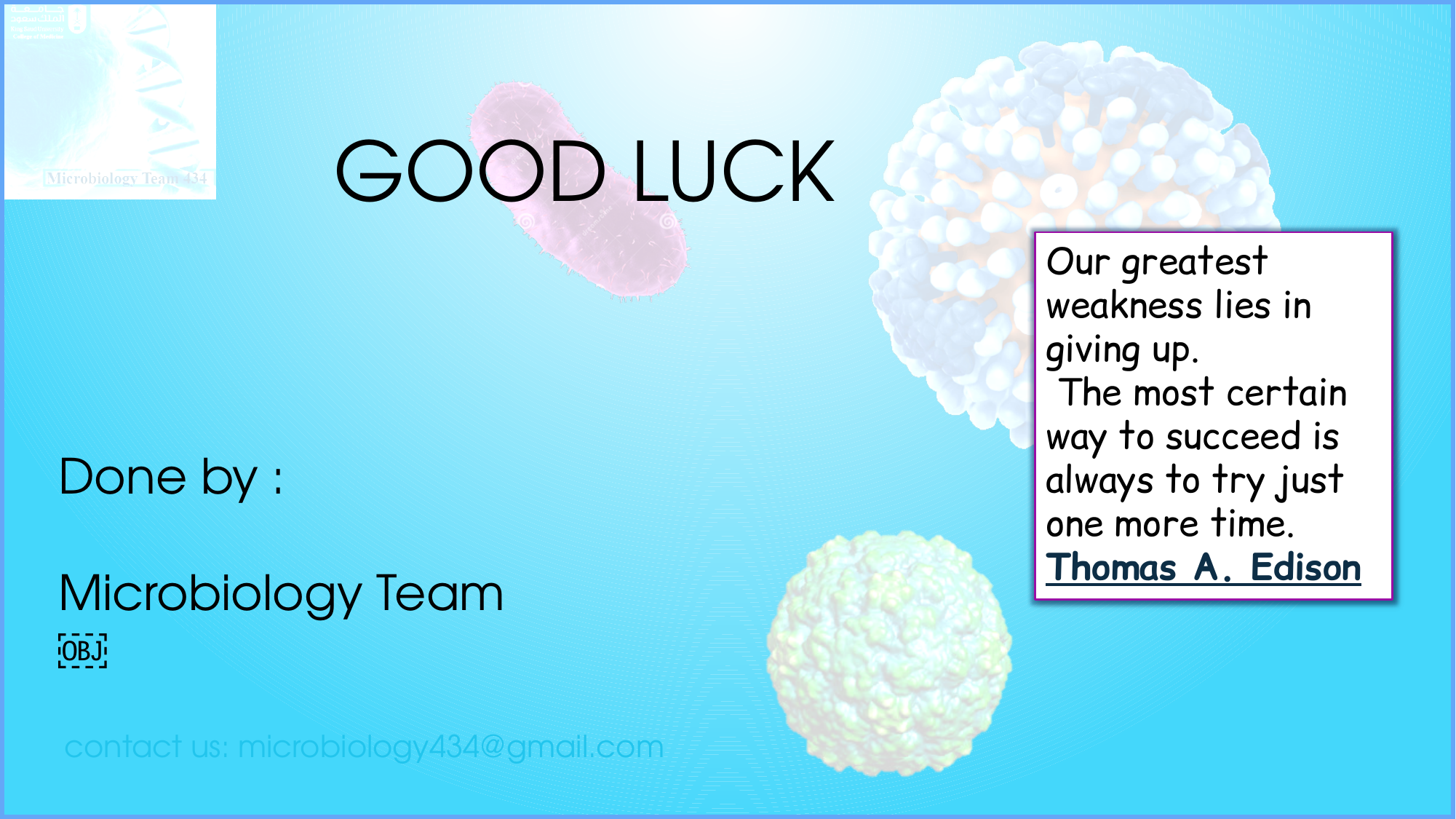

# Good luck
Our greatest weakness lies in giving up.
 The most certain way to succeed is
always to try just one more time.
Thomas A. Edison
Done by :
Microbiology Team
￼
contact us: microbiology434@gmail.com